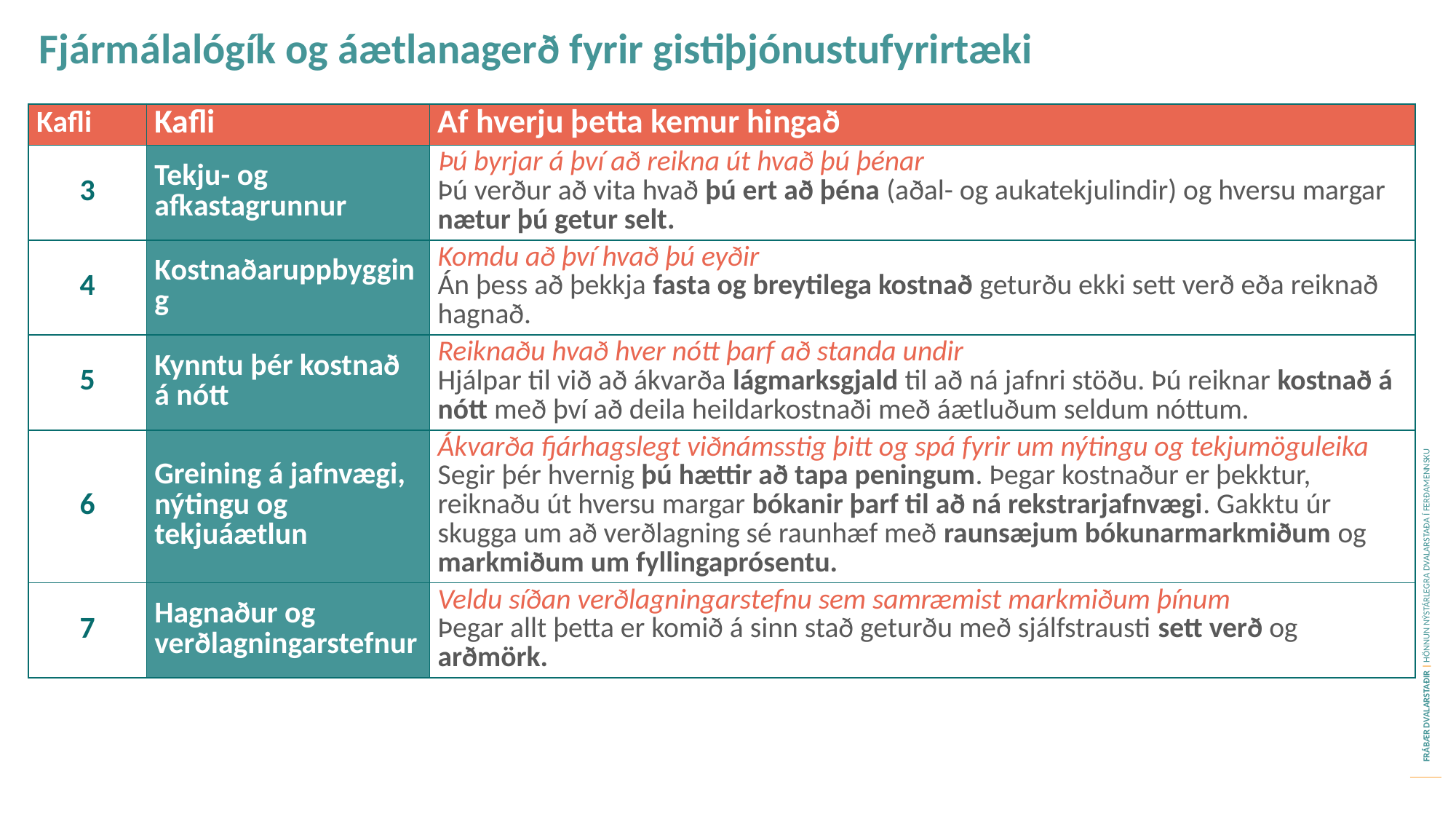

Fjármálalógík og áætlanagerð fyrir gistiþjónustufyrirtæki
| Kafli | Kafli | Af hverju þetta kemur hingað |
| --- | --- | --- |
| 3 | Tekju- og afkastagrunnur | Þú byrjar á því að reikna út hvað þú þénar Þú verður að vita hvað þú ert að þéna (aðal- og aukatekjulindir) og hversu margar nætur þú getur selt. |
| 4 | Kostnaðaruppbygging | Komdu að því hvað þú eyðir Án þess að þekkja fasta og breytilega kostnað geturðu ekki sett verð eða reiknað hagnað. |
| 5 | Kynntu þér kostnað á nótt | Reiknaðu hvað hver nótt þarf að standa undir Hjálpar til við að ákvarða lágmarksgjald til að ná jafnri stöðu. Þú reiknar kostnað á nótt með því að deila heildarkostnaði með áætluðum seldum nóttum. |
| 6 | Greining á jafnvægi, nýtingu og tekjuáætlun | Ákvarða fjárhagslegt viðnámsstig þitt og spá fyrir um nýtingu og tekjumöguleika Segir þér hvernig þú hættir að tapa peningum. Þegar kostnaður er þekktur, reiknaðu út hversu margar bókanir þarf til að ná rekstrarjafnvægi. Gakktu úr skugga um að verðlagning sé raunhæf með raunsæjum bókunarmarkmiðum og markmiðum um fyllingaprósentu. |
| 7 | Hagnaður og verðlagningarstefnur | Veldu síðan verðlagningarstefnu sem samræmist markmiðum þínum Þegar allt þetta er komið á sinn stað geturðu með sjálfstrausti sett verð og arðmörk. |